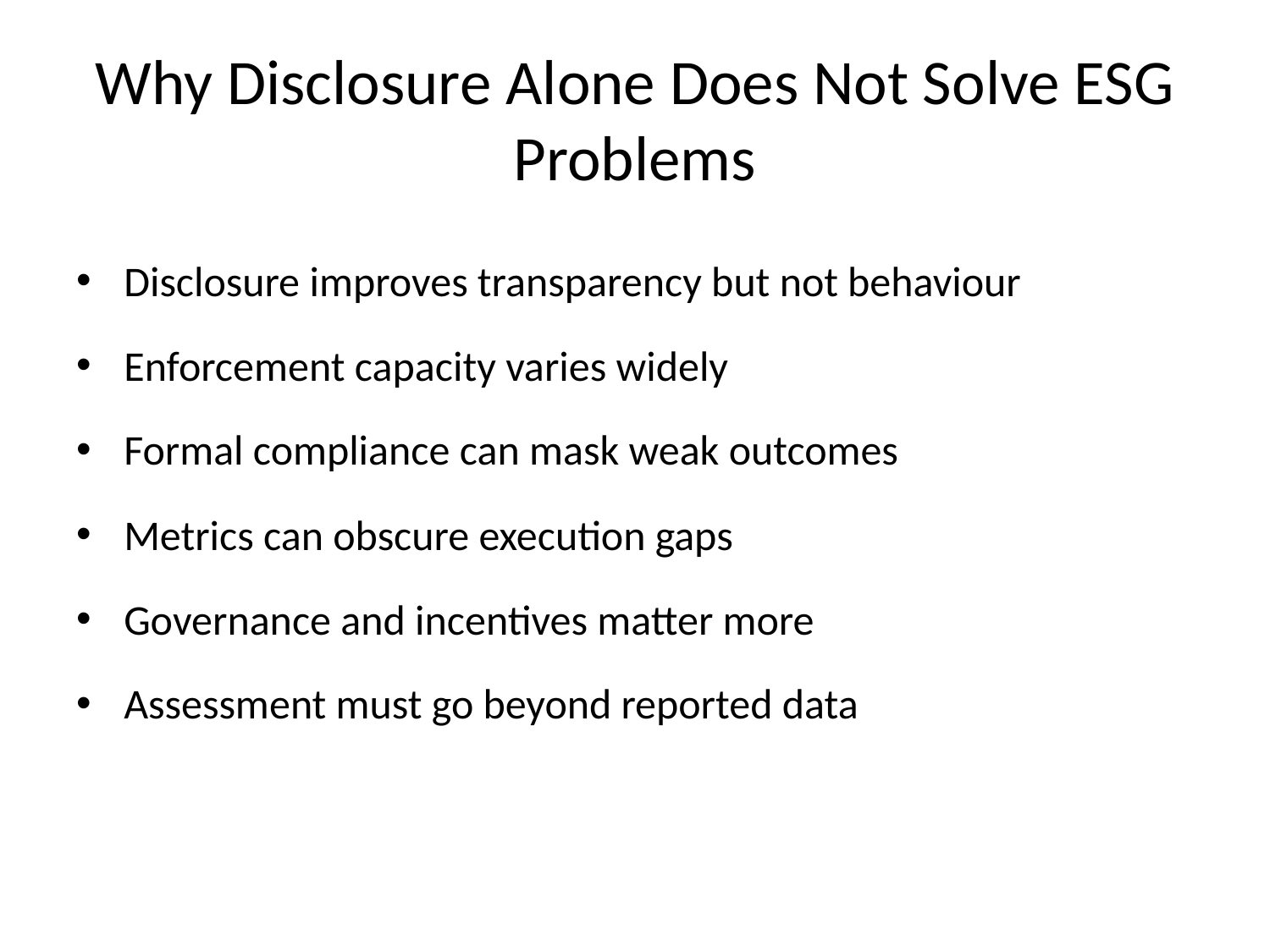

# Why Disclosure Alone Does Not Solve ESG Problems
Disclosure improves transparency but not behaviour
Enforcement capacity varies widely
Formal compliance can mask weak outcomes
Metrics can obscure execution gaps
Governance and incentives matter more
Assessment must go beyond reported data